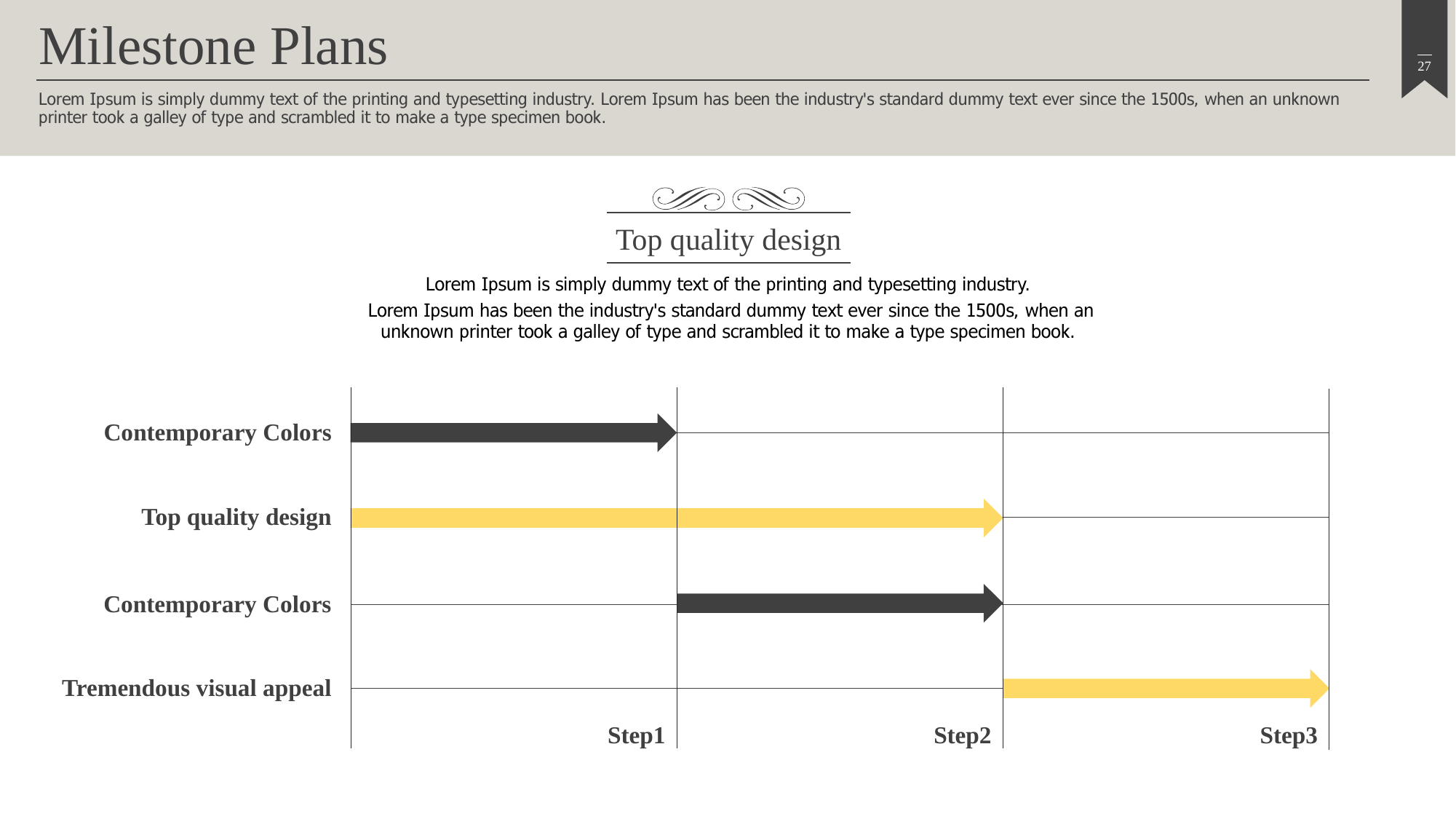

Milestone Plans
Lorem Ipsum is simply dummy text of the printing and typesetting industry. Lorem Ipsum has been the industry's standard dummy text ever since the 1500s, when an unknown printer took a galley of type and scrambled it to make a type specimen book.

Top quality design
Lorem Ipsum is simply dummy text of the printing and typesetting industry.
 Lorem Ipsum has been the industry's standard dummy text ever since the 1500s, when an unknown printer took a galley of type and scrambled it to make a type specimen book.

Contemporary Colors

Top quality design

Contemporary Colors

Tremendous visual appeal
Step1
Step2
Step3